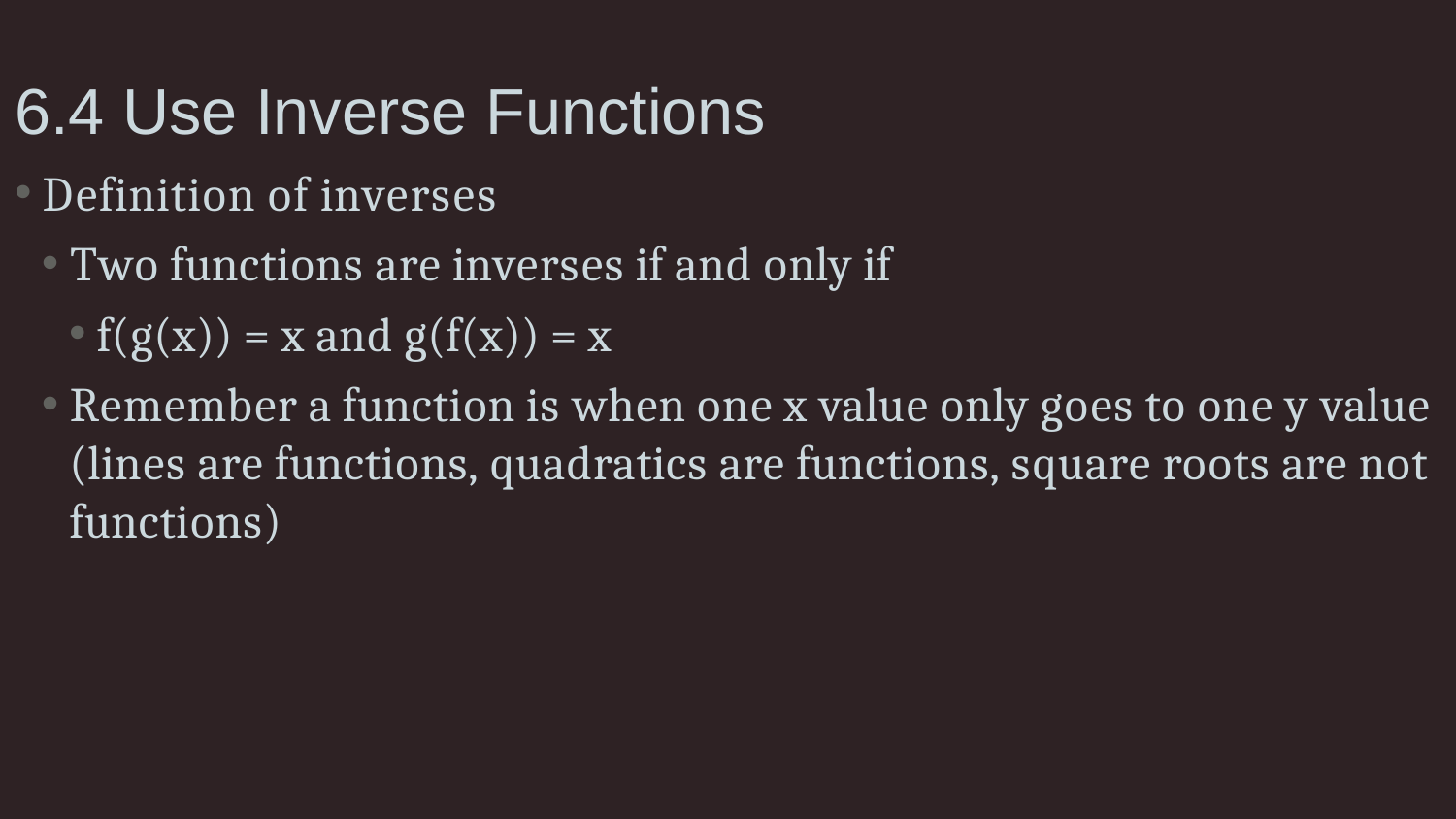

# 6.4 Use Inverse Functions
Definition of inverses
Two functions are inverses if and only if
f(g(x)) = x and g(f(x)) = x
Remember a function is when one x value only goes to one y value (lines are functions, quadratics are functions, square roots are not functions)